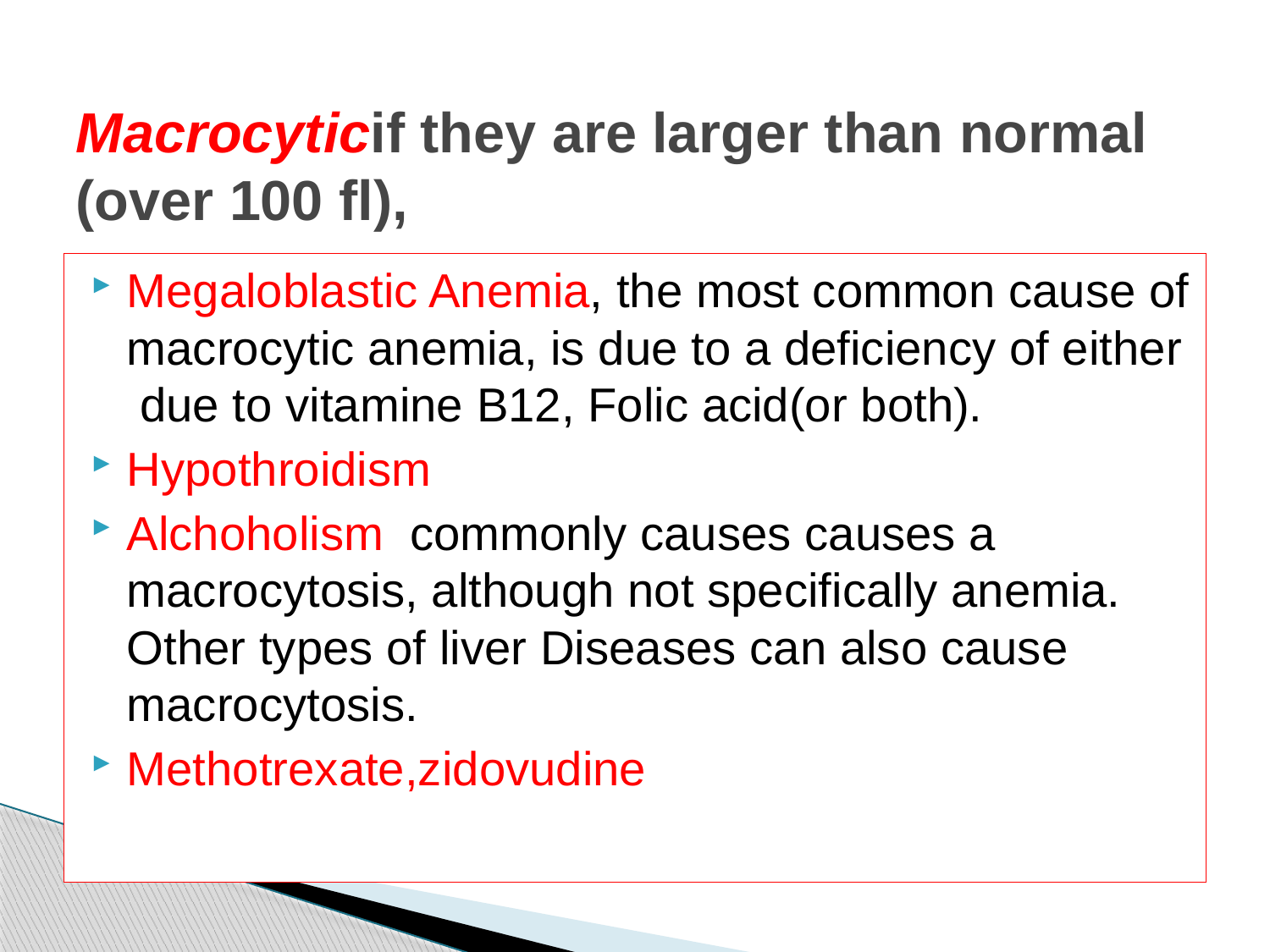

# Macrocyticif they are larger than normal (over 100 fl),
Megaloblastic Anemia, the most common cause of macrocytic anemia, is due to a deficiency of either  due to vitamine B12, Folic acid(or both).
Hypothroidism
Alchoholism  commonly causes causes a macrocytosis, although not specifically anemia. Other types of liver Diseases can also cause macrocytosis.
Methotrexate,zidovudine